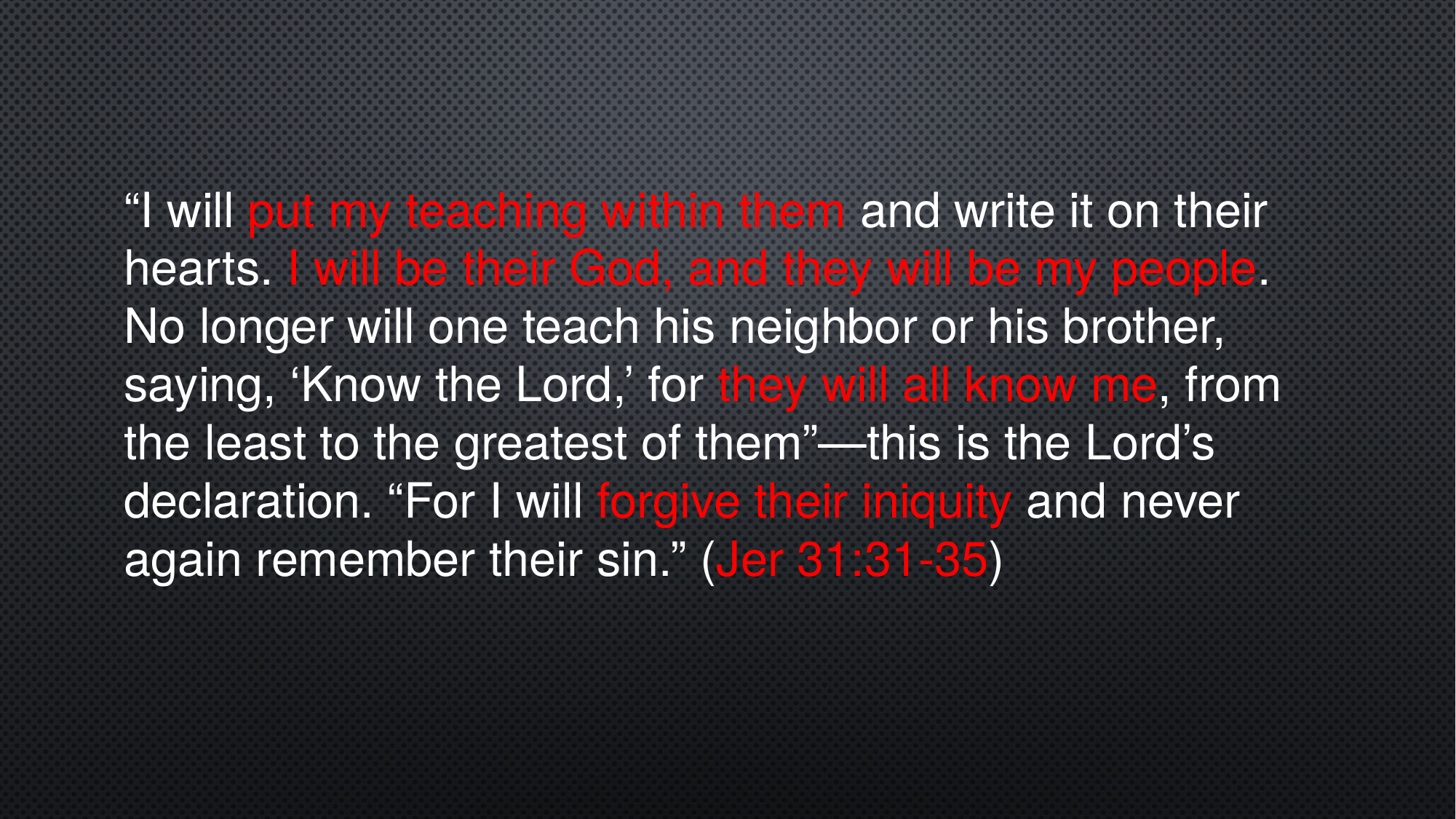

“I will put my teaching within them and write it on their hearts. I will be their God, and they will be my people. No longer will one teach his neighbor or his brother, saying, ‘Know the Lord,’ for they will all know me, from the least to the greatest of them”—this is the Lord’s declaration. “For I will forgive their iniquity and never again remember their sin.” (Jer 31:31-35)